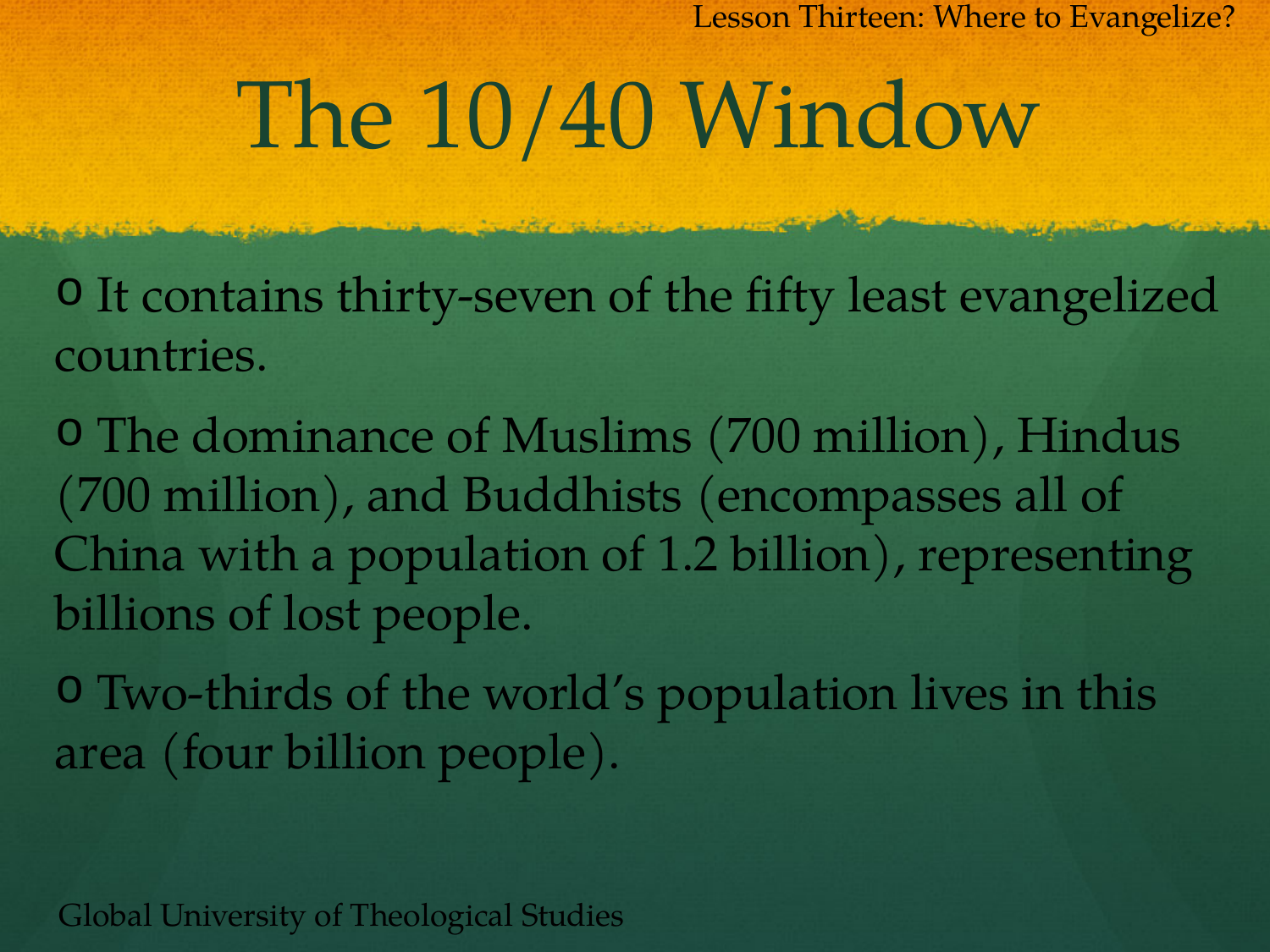

Lesson Thirteen: Where to Evangelize?

# The 10/40 Window
 It contains thirty-seven of the fifty least evangelized countries.

 The dominance of Muslims (700 million), Hindus (700 million), and Buddhists (encompasses all of China with a population of 1.2 billion), representing billions of lost people.

 Two-thirds of the world’s population lives in this area (four billion people).

Global University of Theological Studies